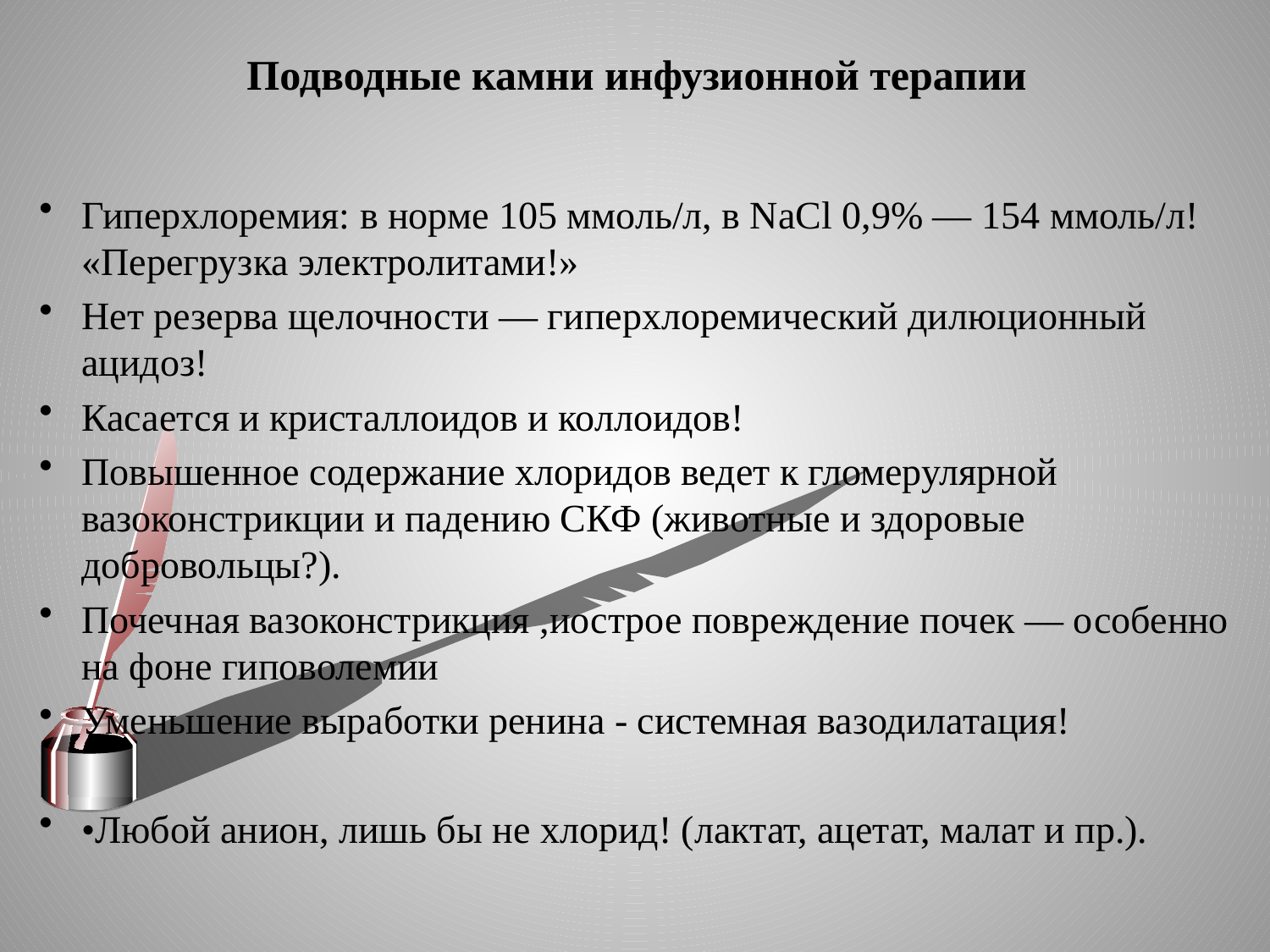

# Подводные камни инфузионной терапии

Гиперхлоремия: в норме 105 ммоль/л, в NaCl 0,9% — 154 ммоль/л! «Перегрузка электролитами!»
Нет резерва щелочности — гиперхлоремический дилюционный ацидоз!
Касается и кристаллоидов и коллоидов!
Повышенное содержание хлоридов ведет к гломерулярной вазоконстрикции и падению СКФ (животные и здоровые добровольцы?).
Почечная вазоконстрикция ,иострое повреждение почек — особенно на фоне гиповолемии
Уменьшение выработки ренина - системная вазодилатация!

•Любой анион, лишь бы не хлорид! (лактат, ацетат, малат и пр.).